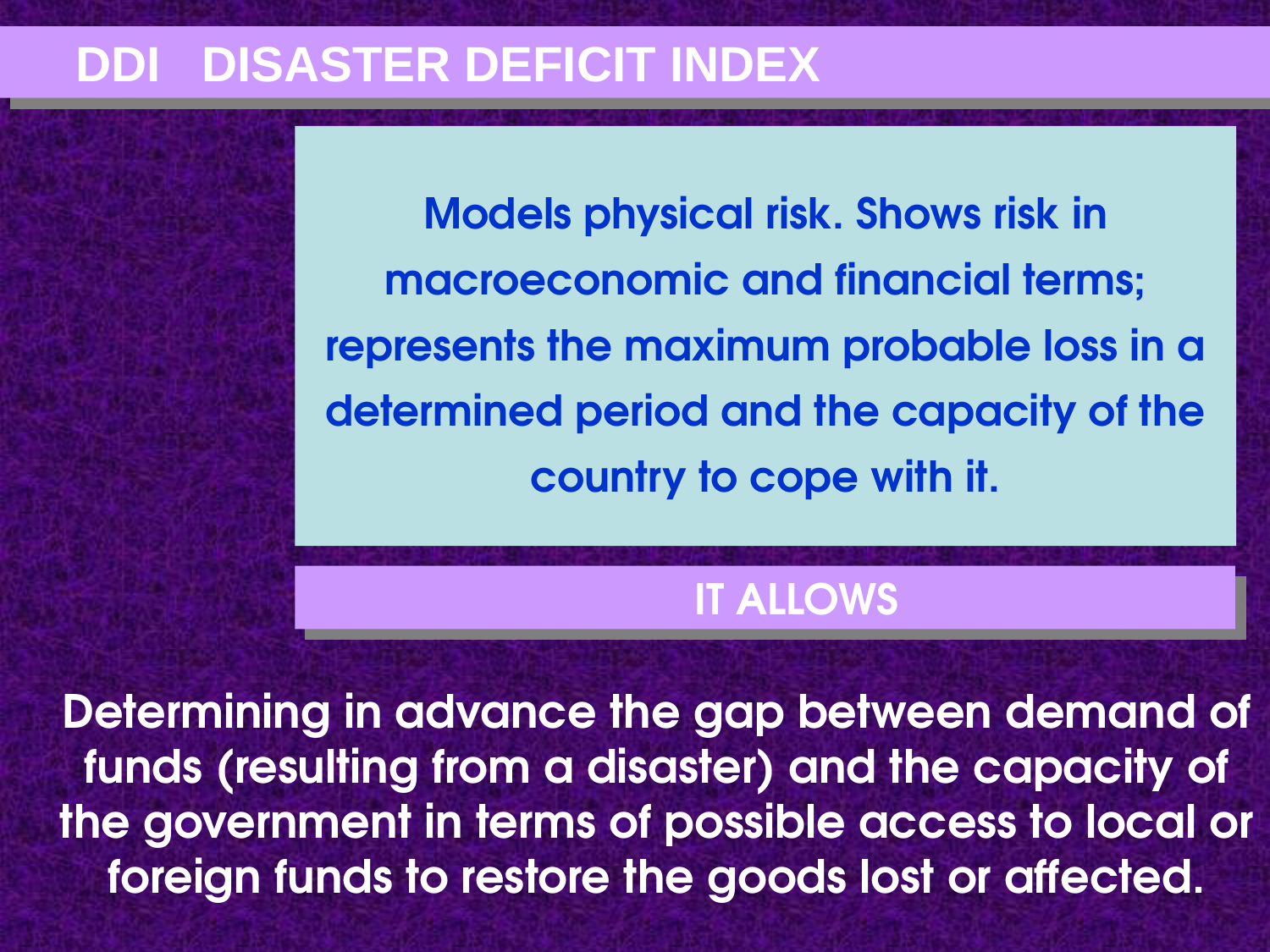

DDI   DISASTER DEFICIT INDEX
Models physical risk. Shows risk in macroeconomic and financial terms; represents the maximum probable loss in a determined period and the capacity of the country to cope with it.
IT ALLOWS
Determining in advance the gap between demand of funds (resulting from a disaster) and the capacity of the government in terms of possible access to local or foreign funds to restore the goods lost or affected.